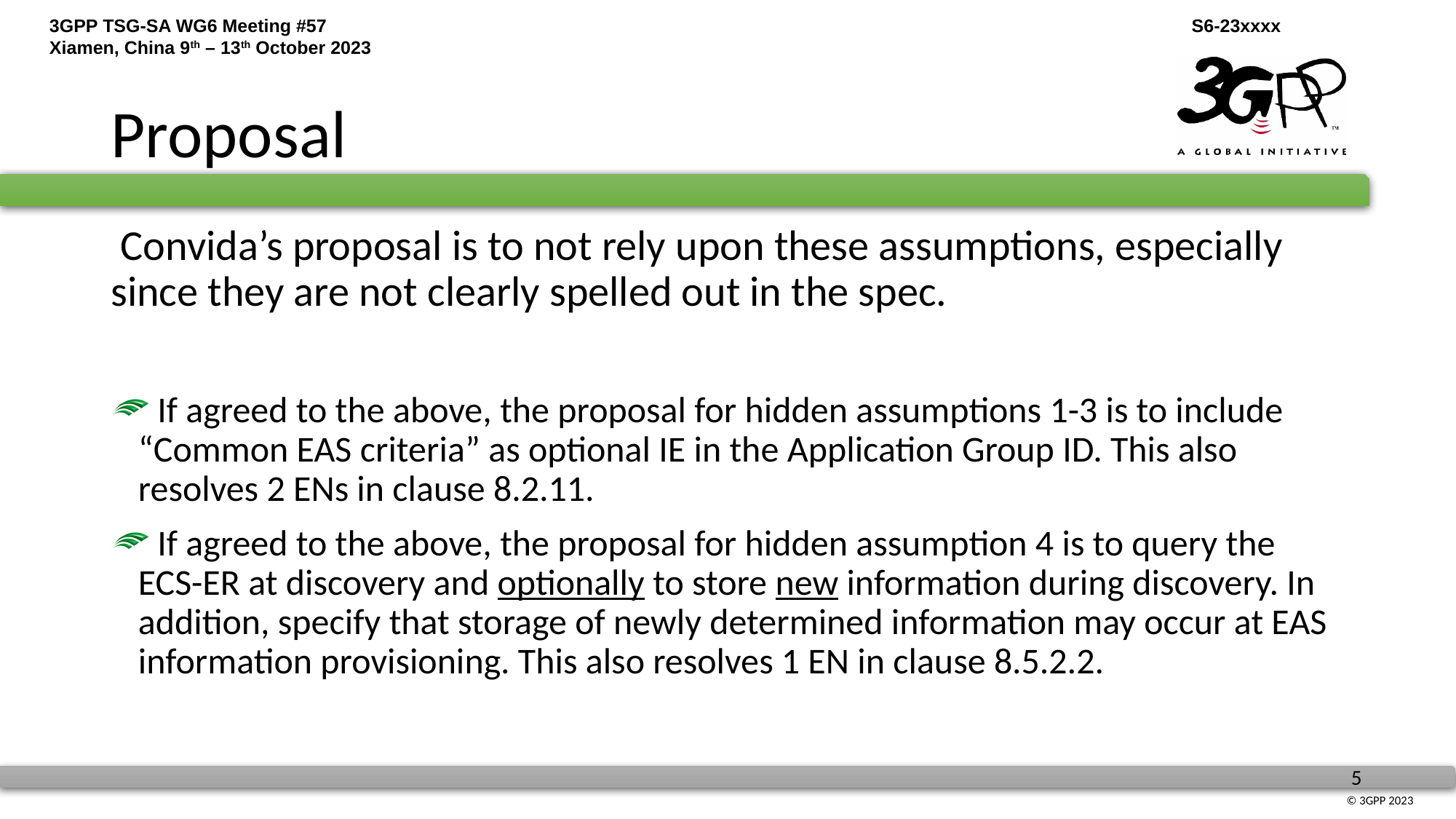

# Proposal
 Convida’s proposal is to not rely upon these assumptions, especially since they are not clearly spelled out in the spec.

 If agreed to the above, the proposal for hidden assumptions 1-3 is to include “Common EAS criteria” as optional IE in the Application Group ID. This also resolves 2 ENs in clause 8.2.11.
 If agreed to the above, the proposal for hidden assumption 4 is to query the ECS-ER at discovery and optionally to store new information during discovery. In addition, specify that storage of newly determined information may occur at EAS information provisioning. This also resolves 1 EN in clause 8.5.2.2.